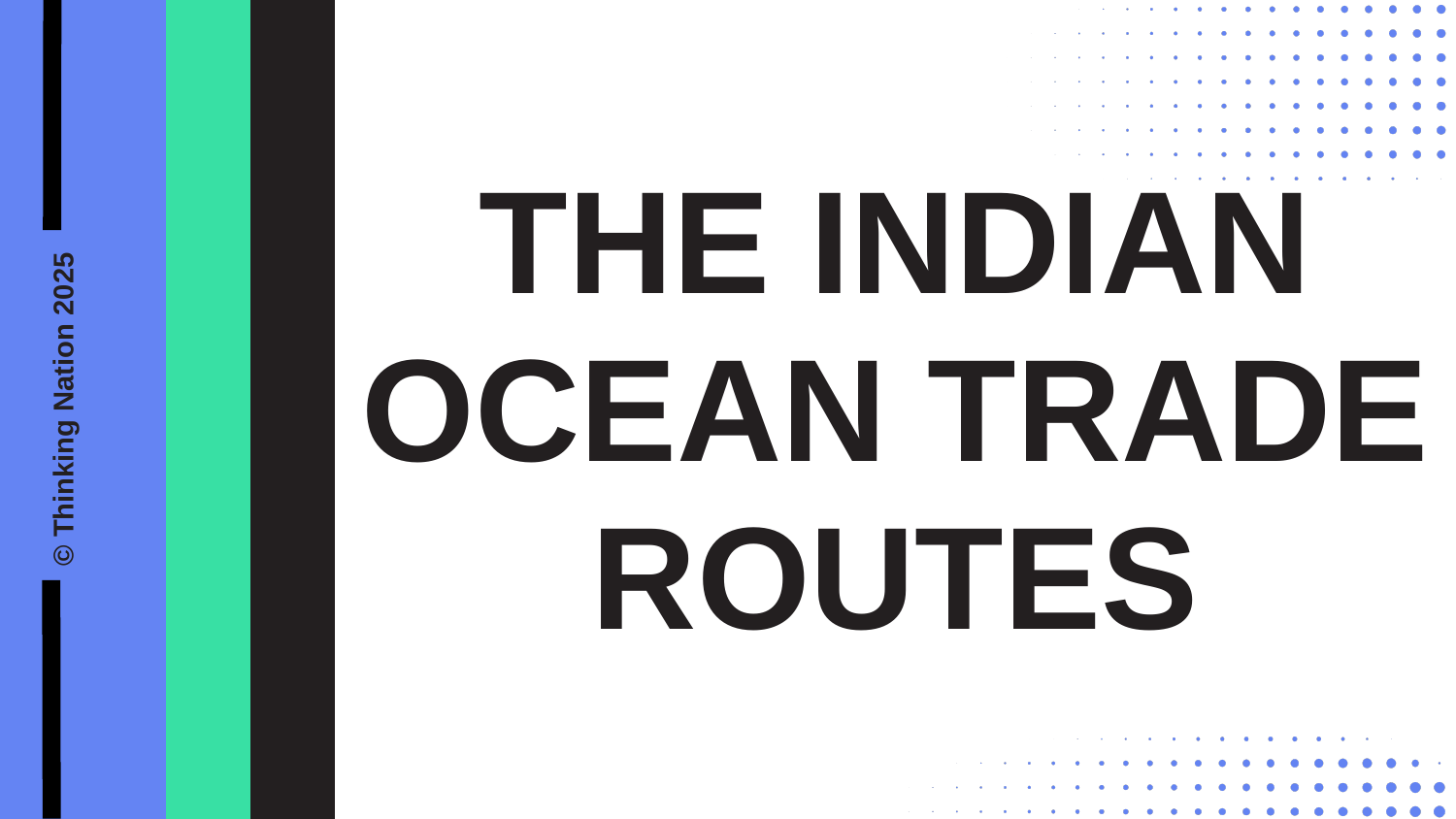

THE INDIAN OCEAN TRADE ROUTES
© Thinking Nation 2025